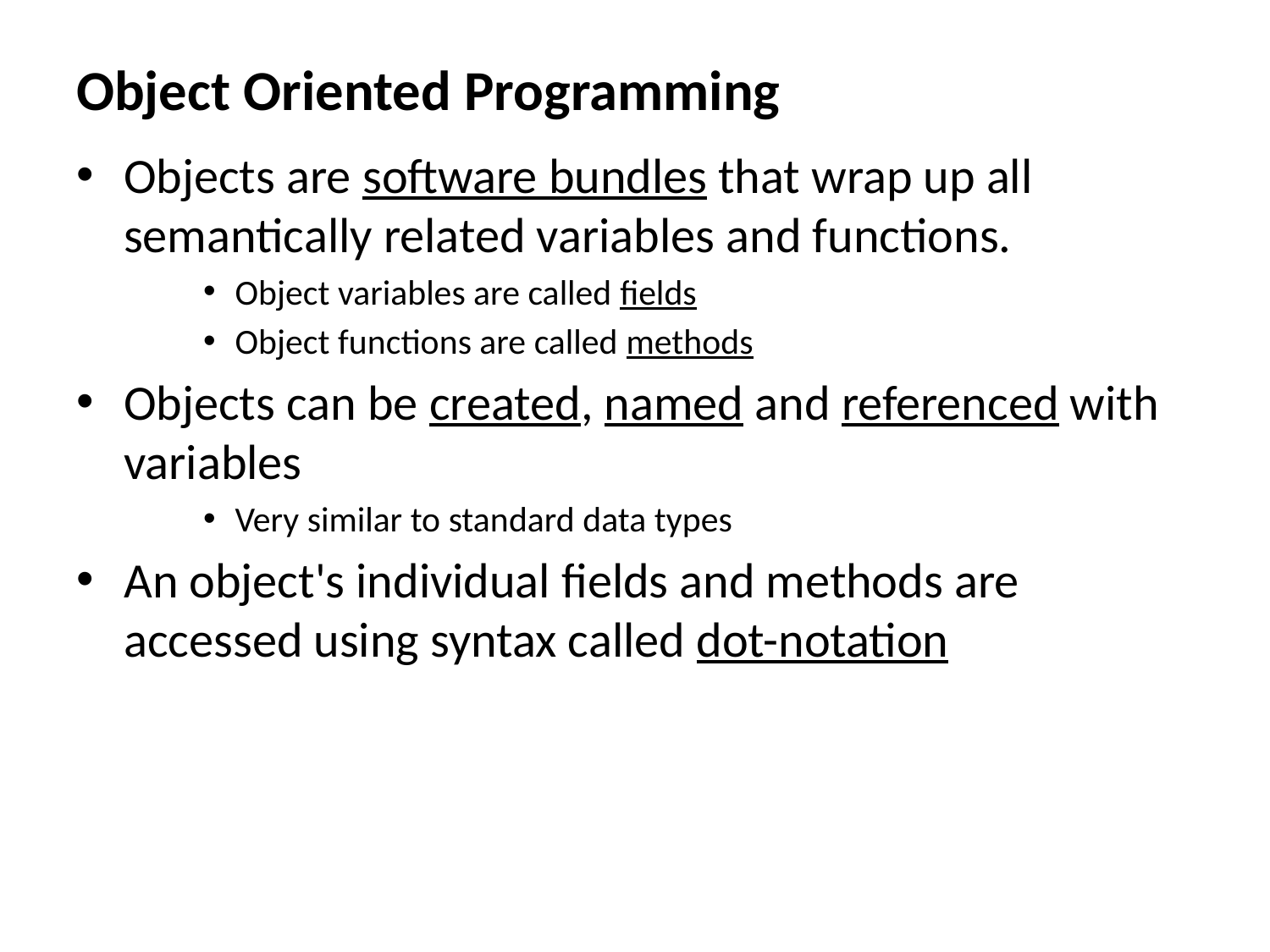

# Object Oriented Programming
Objects are software bundles that wrap up all semantically related variables and functions.
Object variables are called fields
Object functions are called methods
Objects can be created, named and referenced with variables
Very similar to standard data types
An object's individual fields and methods are accessed using syntax called dot-notation